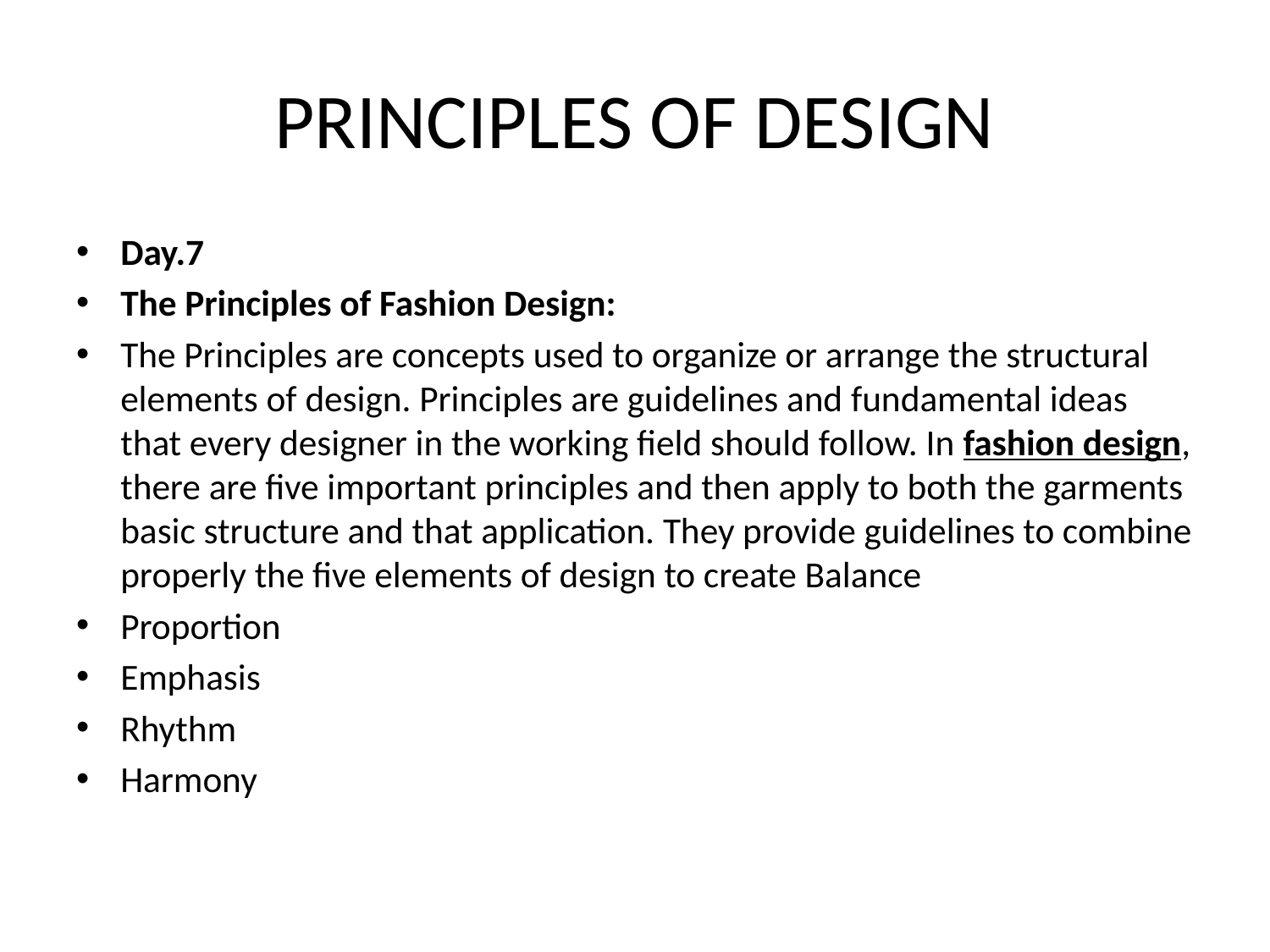

# PRINCIPLES OF DESIGN
Day.7
The Principles of Fashion Design:
The Principles are concepts used to organize or arrange the structural elements of design. Principles are guidelines and fundamental ideas that every designer in the working field should follow. In fashion design, there are five important principles and then apply to both the garments basic structure and that application. They provide guidelines to combine properly the five elements of design to create Balance
Proportion
Emphasis
Rhythm
Harmony